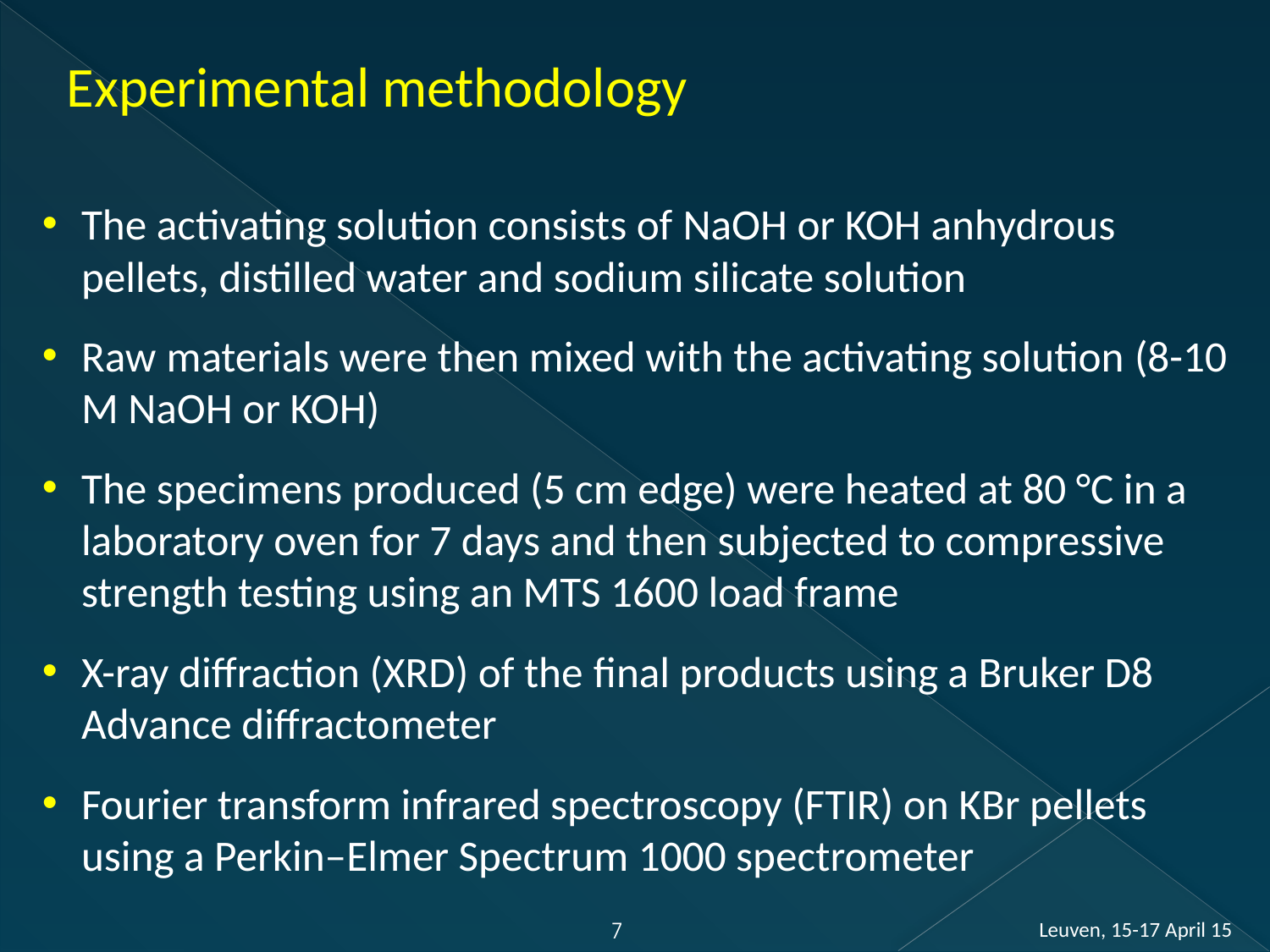

# Experimental methodology
The activating solution consists of NaOH or KOH anhydrous pellets, distilled water and sodium silicate solution
Raw materials were then mixed with the activating solution (8-10 M NaOH or KOH)
The specimens produced (5 cm edge) were heated at 80 °C in a laboratory oven for 7 days and then subjected to compressive strength testing using an MTS 1600 load frame
X-ray diffraction (XRD) of the final products using a Bruker D8 Advance diffractometer
Fourier transform infrared spectroscopy (FTIR) on KBr pellets using a Perkin–Elmer Spectrum 1000 spectrometer
7